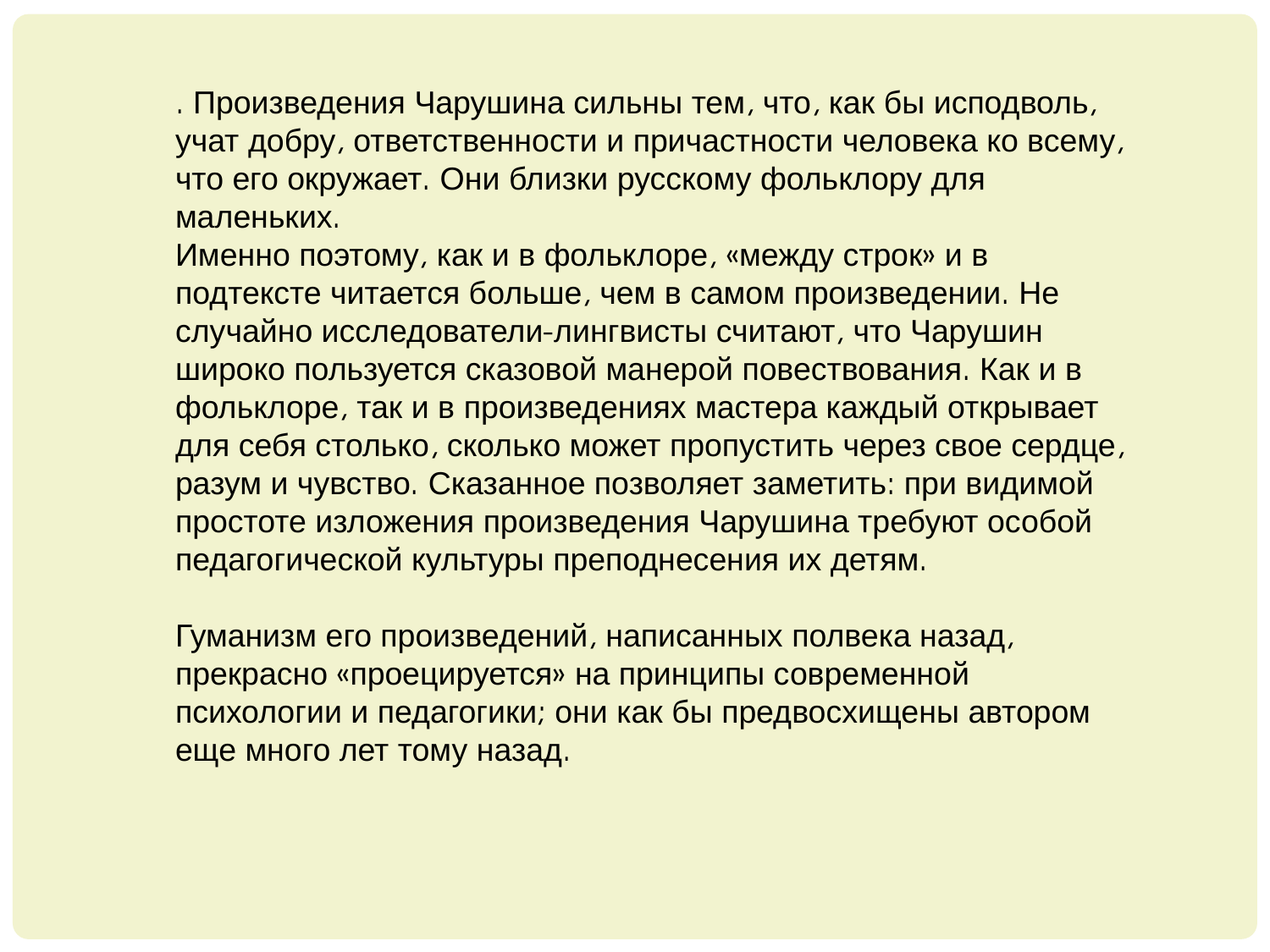

. Произведения Чарушина сильны тем, что, как бы исподволь, учат добру, ответственности и причастности человека ко всему, что его окружает. Они близки русскому фольклору для маленьких.
Именно поэтому, как и в фольклоре, «между строк» и в подтексте читается больше, чем в самом произведении. Не случайно исследователи-лингвисты считают, что Чарушин широко пользуется сказовой манерой повествования. Как и в фольклоре, так и в произведениях мастера каждый открывает для себя столько, сколько может пропустить через свое сердце, разум и чувство. Сказанное позволяет заметить: при видимой простоте изложения произведения Чарушина требуют особой педагогической культуры преподнесения их детям.

Гуманизм его произведений, написанных полвека назад, прекрасно «проецируется» на принципы современной психологии и педагогики; они как бы предвосхищены автором еще много лет тому назад.